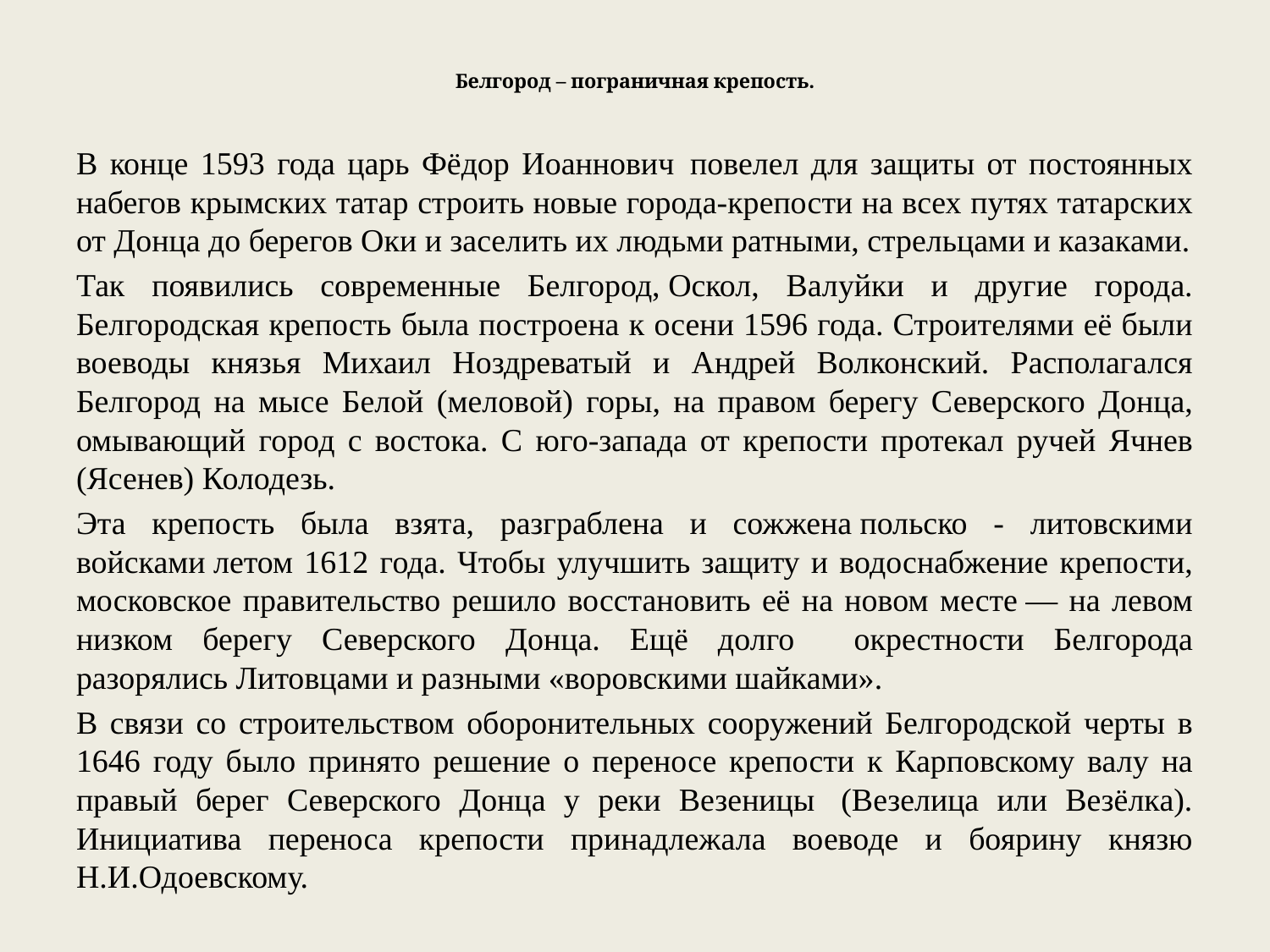

# Белгород – пограничная крепость.
В конце 1593 года царь Фёдор Иоаннович  повелел для защиты от постоянных набегов крымских татар строить новые города-крепости на всех путях татарских от Донца до берегов Оки и заселить их людьми ратными, стрельцами и казаками.
Так появились современные Белгород, Оскол, Валуйки и другие города. Белгородская крепость была построена к осени 1596 года. Строителями её были воеводы князья Михаил Ноздреватый и Андрей Волконский. Располагался Белгород на мысе Белой (меловой) горы, на правом берегу Северского Донца, омывающий город с востока. С юго-запада от крепости протекал ручей Ячнев (Ясенев) Колодезь.
Эта крепость была взята, разграблена и сожжена польско - литовскими войсками летом 1612 года. Чтобы улучшить защиту и водоснабжение крепости, московское правительство решило восстановить её на новом месте — на левом низком берегу Северского Донца. Ещё долго  окрестности Белгорода разорялись Литовцами и разными «воровскими шайками».
В связи со строительством оборонительных сооружений Белгородской черты в 1646 году было принято решение о переносе крепости к Карповскому валу на правый берег Северского Донца у реки Везеницы  (Везелица или Везёлка). Инициатива переноса крепости принадлежала воеводе и боярину князю Н.И.Одоевскому.